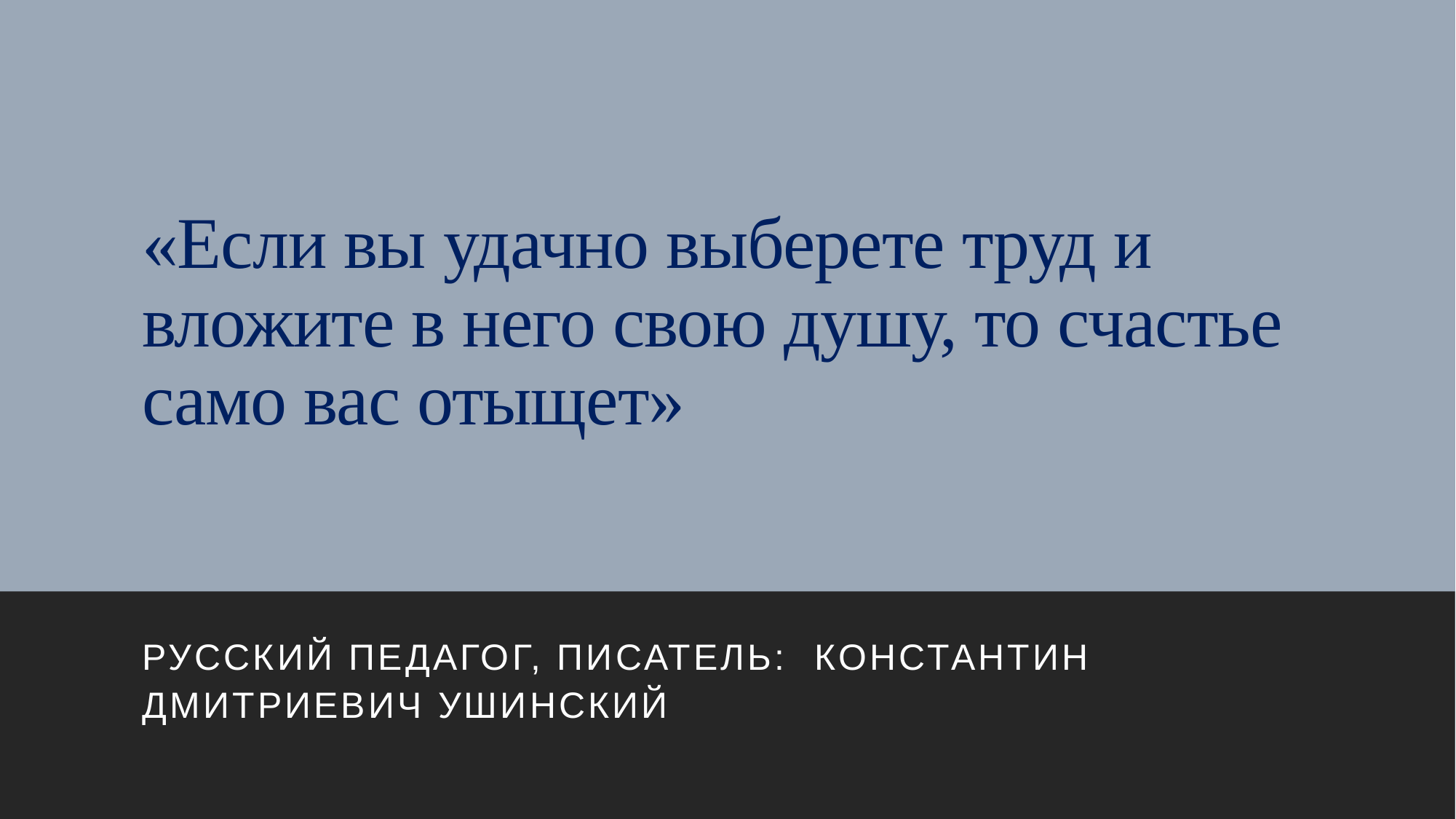

# «Если вы удачно выберете труд и вложите в него свою душу, то счастье само вас отыщет»

Русский педагог, Писатель:  Константин Дмитриевич Ушинский